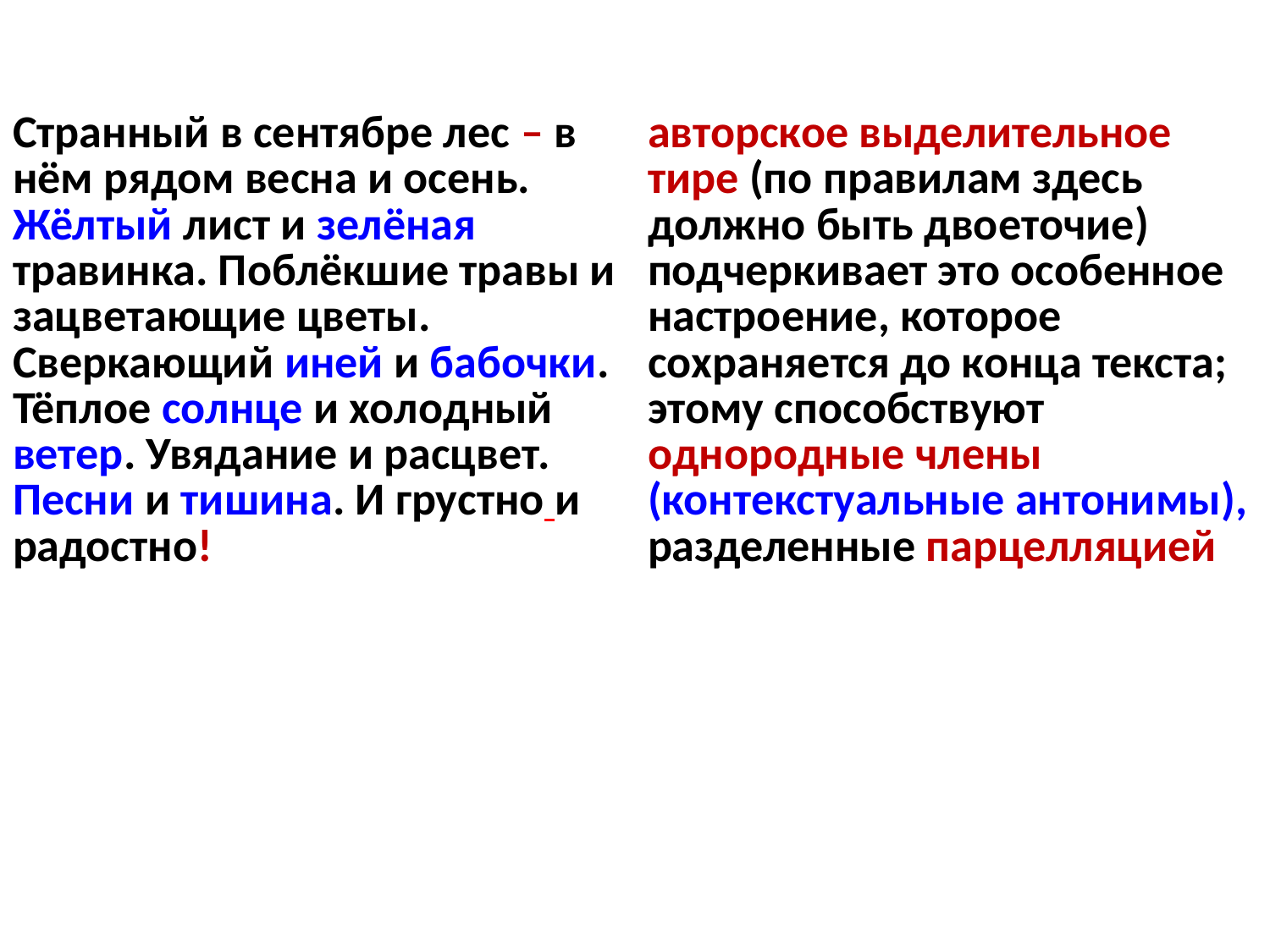

|  |  |
| --- | --- |
| Странный в сентябре лес – в нём рядом весна и осень. Жёлтый лист и зелёная травинка. Поблёкшие травы и зацветающие цветы. Сверкающий иней и бабочки. Тёплое солнце и холодный ветер. Увядание и расцвет. Песни и тишина. И грустно и радостно! | авторское выделительное тире (по правилам здесь должно быть двоеточие) подчеркивает это особенное настроение, которое сохраняется до конца текста; этому способствуют однородные члены (контекстуальные антонимы), разделенные парцелляцией |